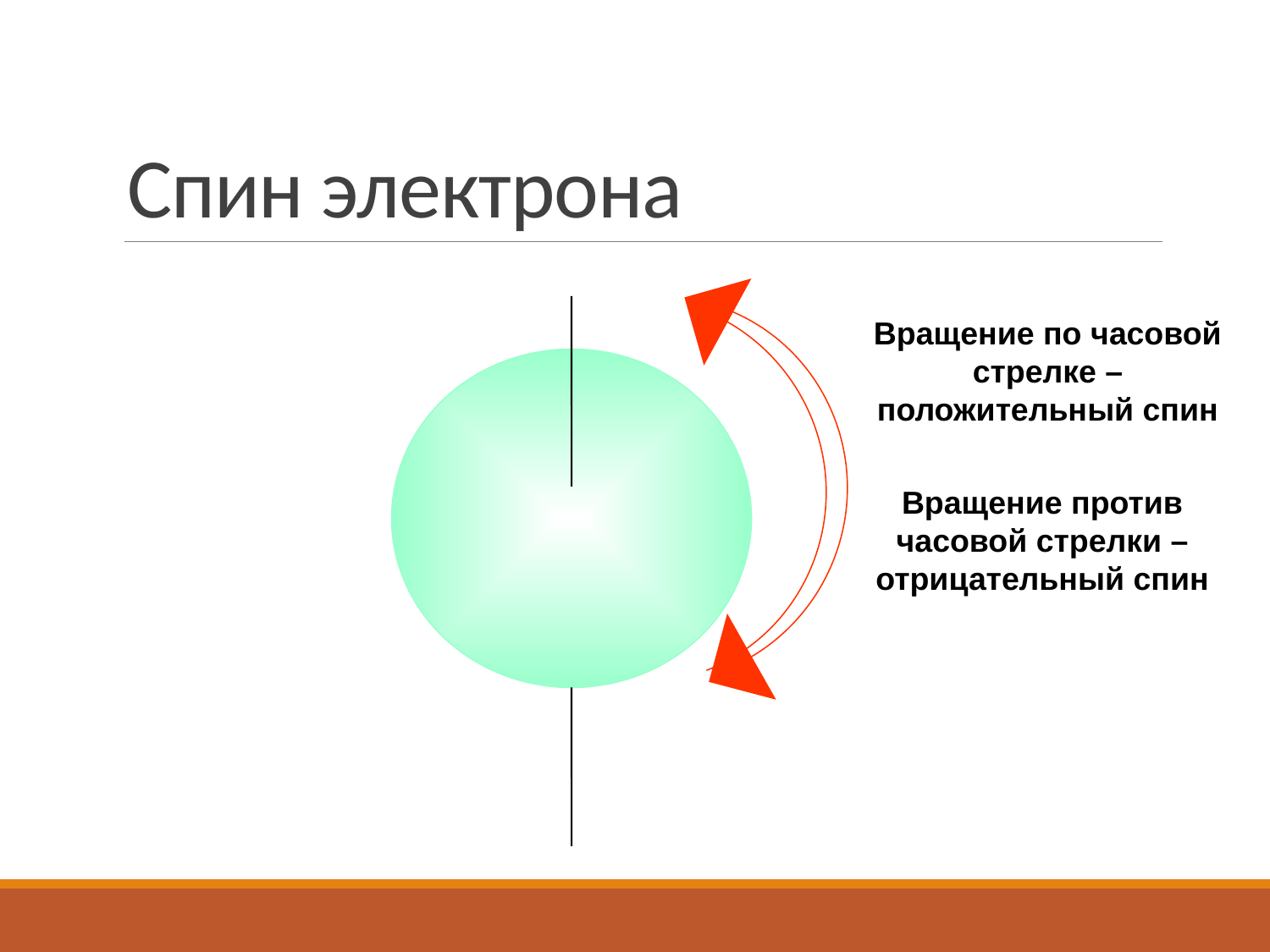

# Спин электрона

Вращение по часовой стрелке – положительный спин

Вращение против часовой стрелки – отрицательный спин